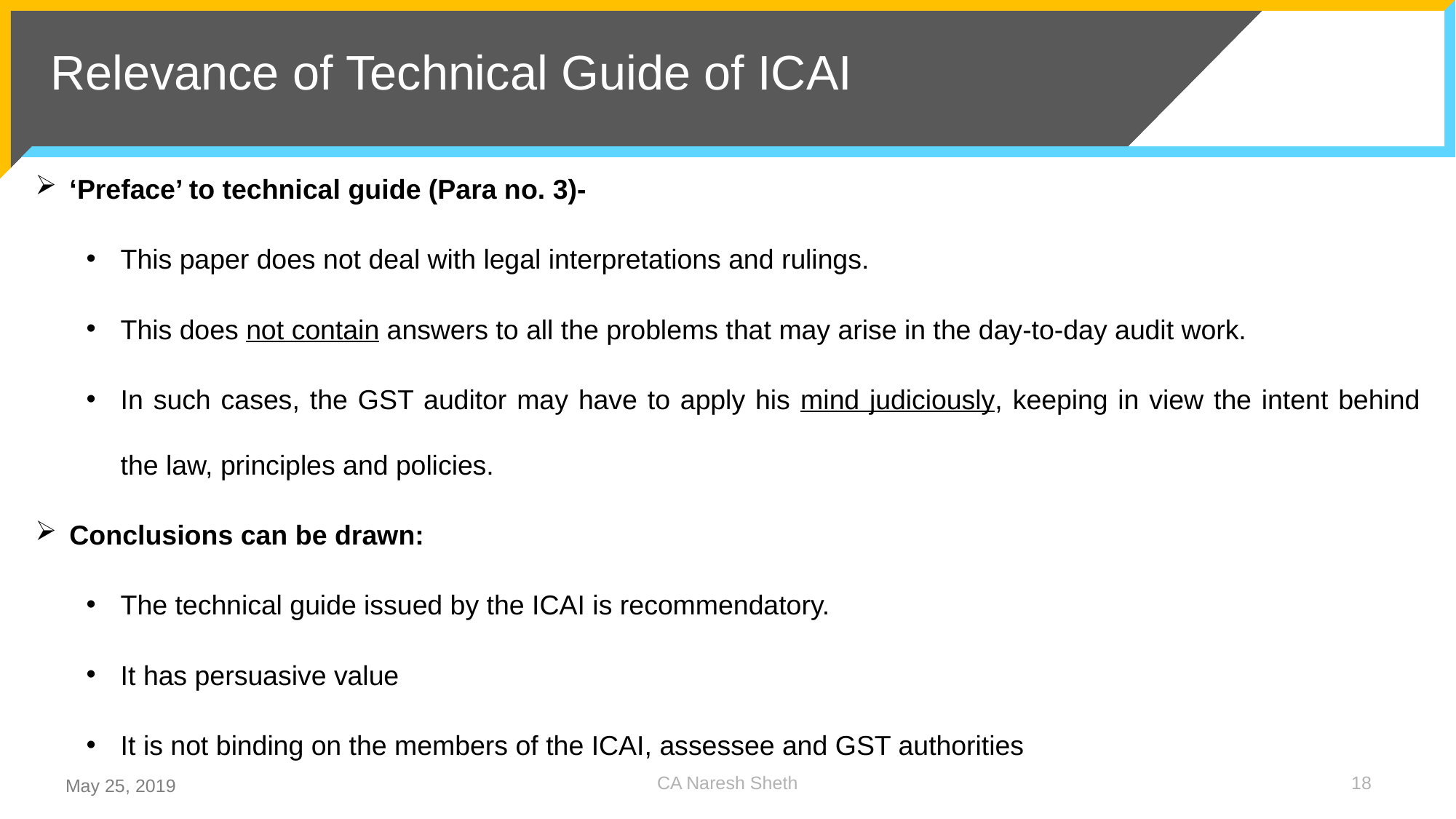

# Relevance of Technical Guide of ICAI
‘Preface’ to technical guide (Para no. 3)-
This paper does not deal with legal interpretations and rulings.
This does not contain answers to all the problems that may arise in the day-to-day audit work.
In such cases, the GST auditor may have to apply his mind judiciously, keeping in view the intent behind the law, principles and policies.
Conclusions can be drawn:
The technical guide issued by the ICAI is recommendatory.
It has persuasive value
It is not binding on the members of the ICAI, assessee and GST authorities

CA Naresh Sheth
18
May 25, 2019